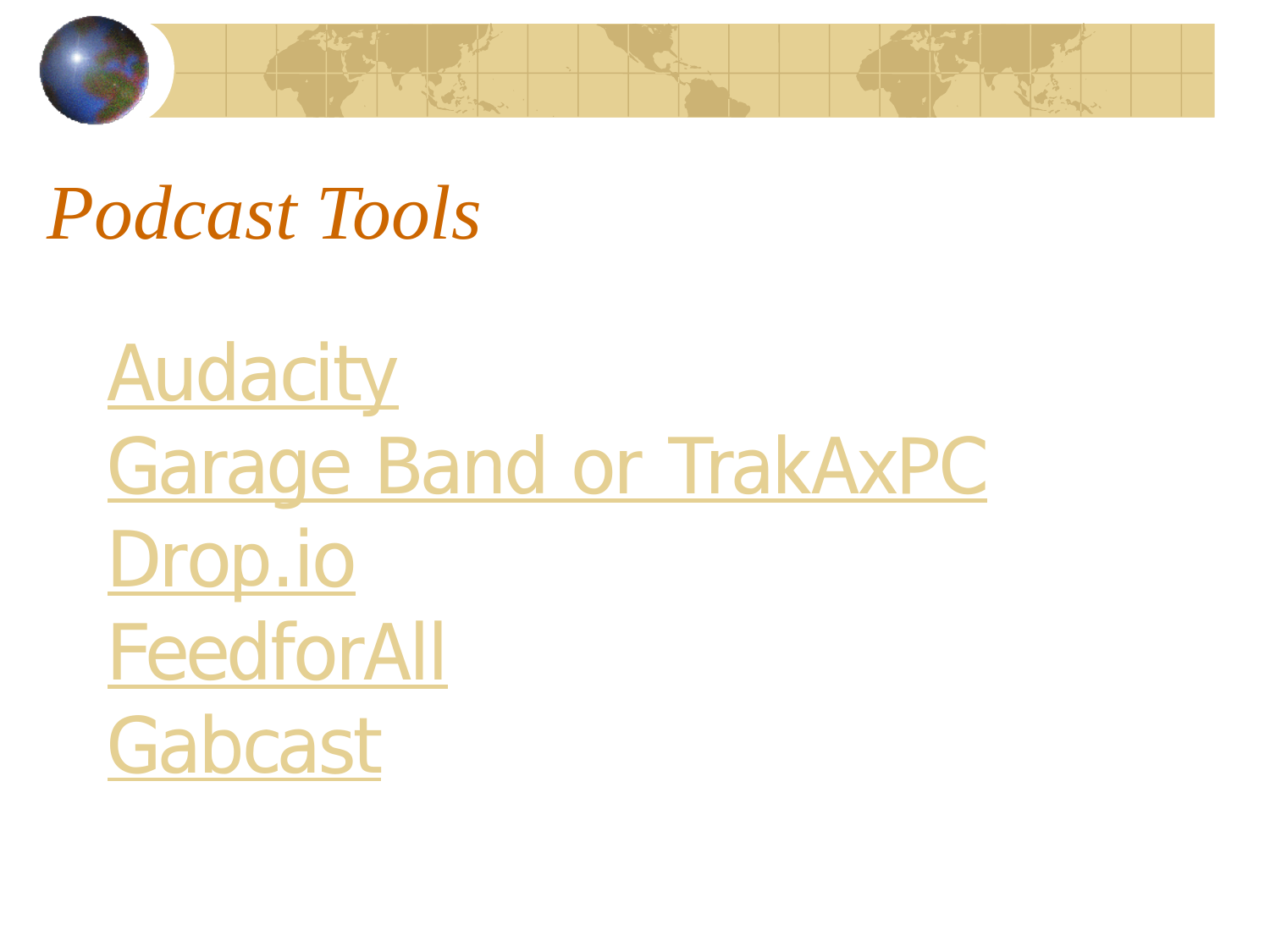

# Podcast Tools
Audacity
Garage Band or TrakAxPC
Drop.io
FeedforAll
Gabcast